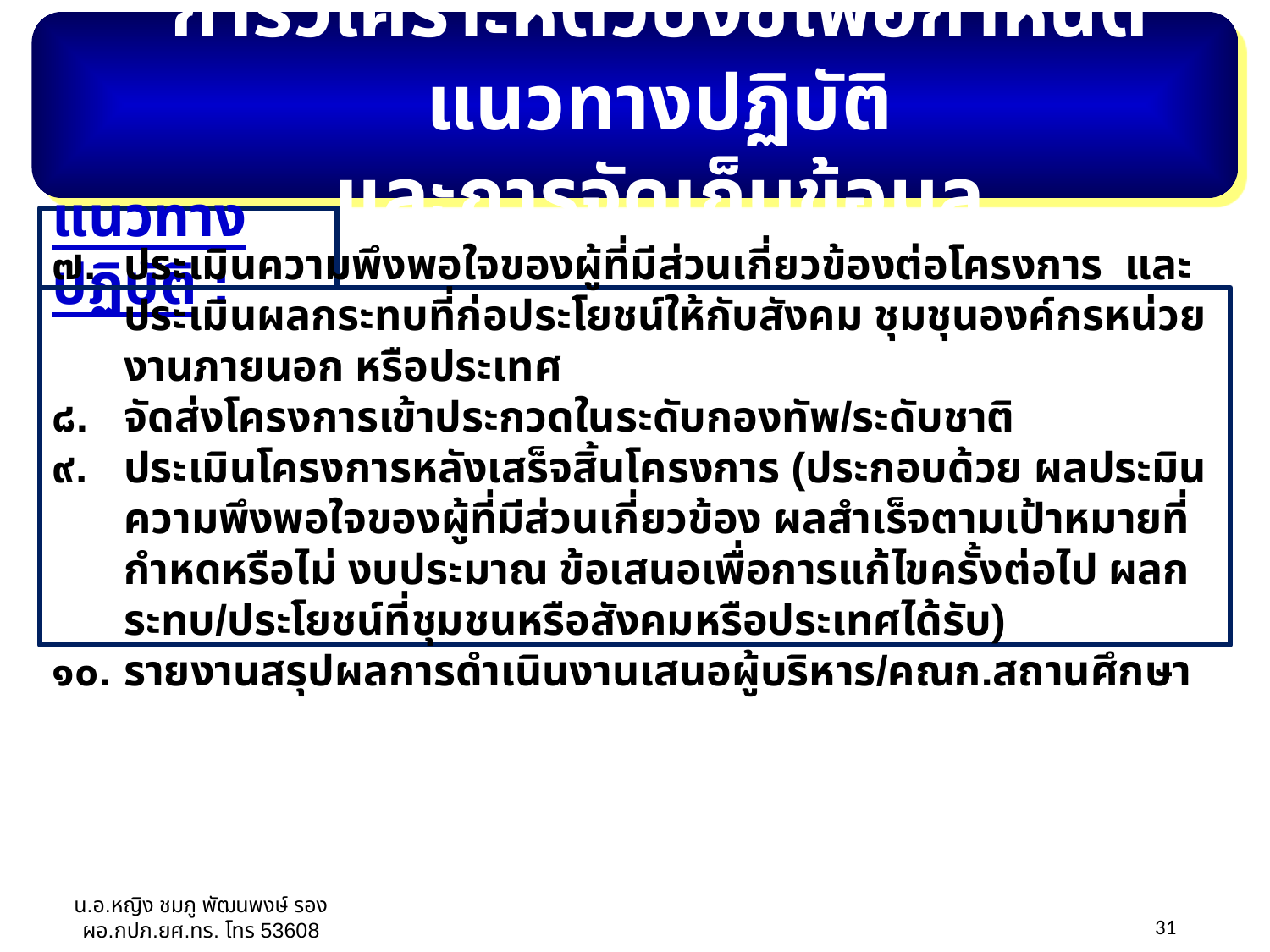

การวิเคราะห์ตัวบ่งชี้เพื่อกำหนดแนวทางปฏิบัติ
และการจัดเก็บข้อมูล
แนวทางปฏิบัติ :
๗.	ประเมินความพึงพอใจของผู้ที่มีส่วนเกี่ยวข้องต่อโครงการ  และประเมินผลกระทบที่ก่อประโยชน์ให้กับสังคม ชุมชุนองค์กรหน่วยงานภายนอก หรือประเทศ
๘.	จัดส่งโครงการเข้าประกวดในระดับกองทัพ/ระดับชาติ
๙.	ประเมินโครงการหลังเสร็จสิ้นโครงการ (ประกอบด้วย ผลประมินความพึงพอใจของผู้ที่มีส่วนเกี่ยวข้อง ผลสำเร็จตามเป้าหมายที่กำหดหรือไม่ งบประมาณ ข้อเสนอเพื่อการแก้ไขครั้งต่อไป ผลกระทบ/ประโยชน์ที่ชุมชนหรือสังคมหรือประเทศได้รับ)
๑๐.	รายงานสรุปผลการดำเนินงานเสนอผู้บริหาร/คณก.สถานศึกษา
26/03/55
น.อ.หญิง ชมภู พัฒนพงษ์ รอง ผอ.กปภ.ยศ.ทร. โทร 53608
31